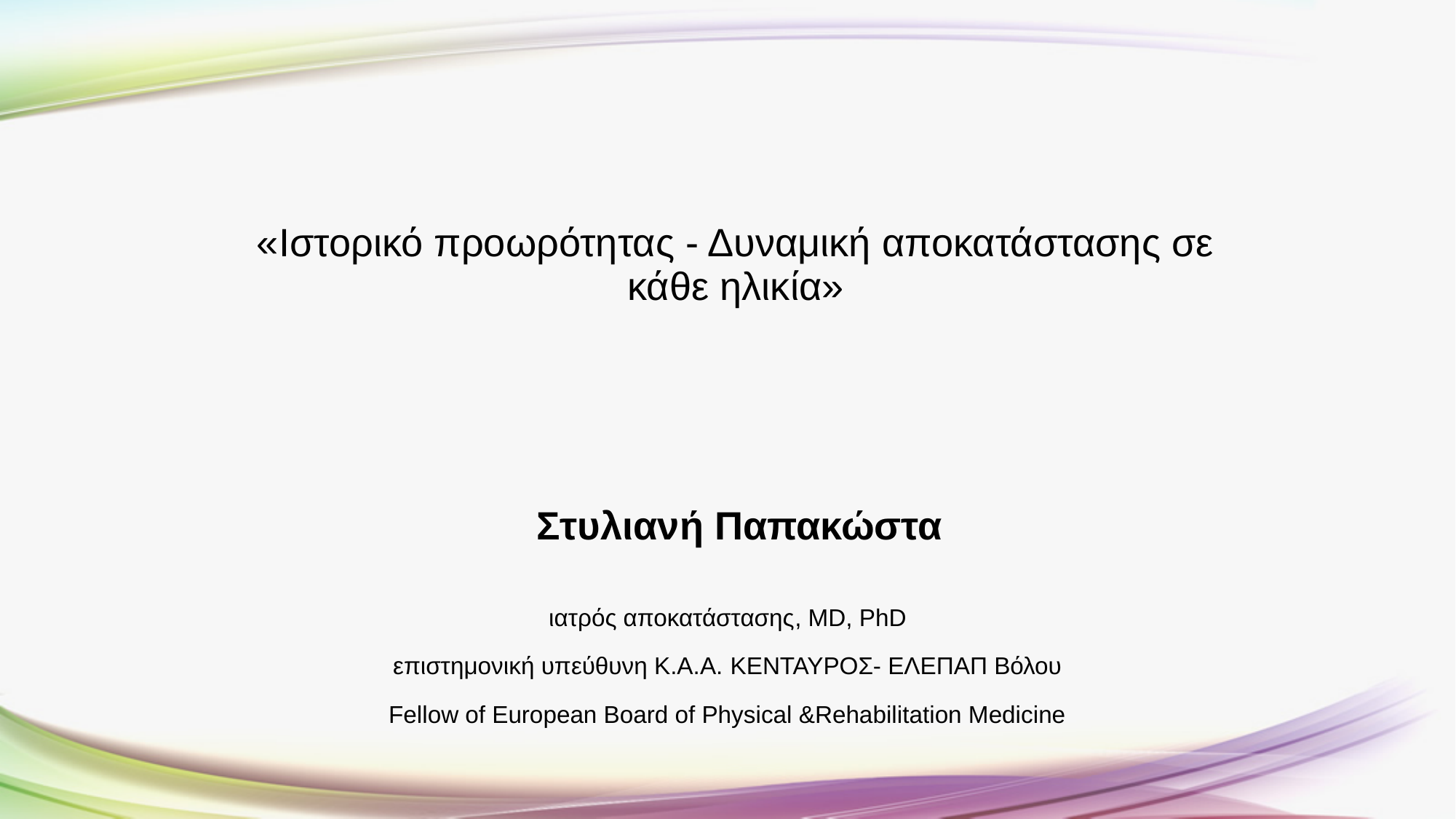

«Ιστορικό προωρότητας - Δυναμική αποκατάστασης σε κάθε ηλικία»
Στυλιανή Παπακώστα
ιατρός αποκατάστασης, MD, PhD
επιστημονική υπεύθυνη Κ.Α.Α. ΚΕΝΤΑΥΡΟΣ- ΕΛΕΠΑΠ Βόλου
Fellow of European Board of Physical &Rehabilitation Medicine